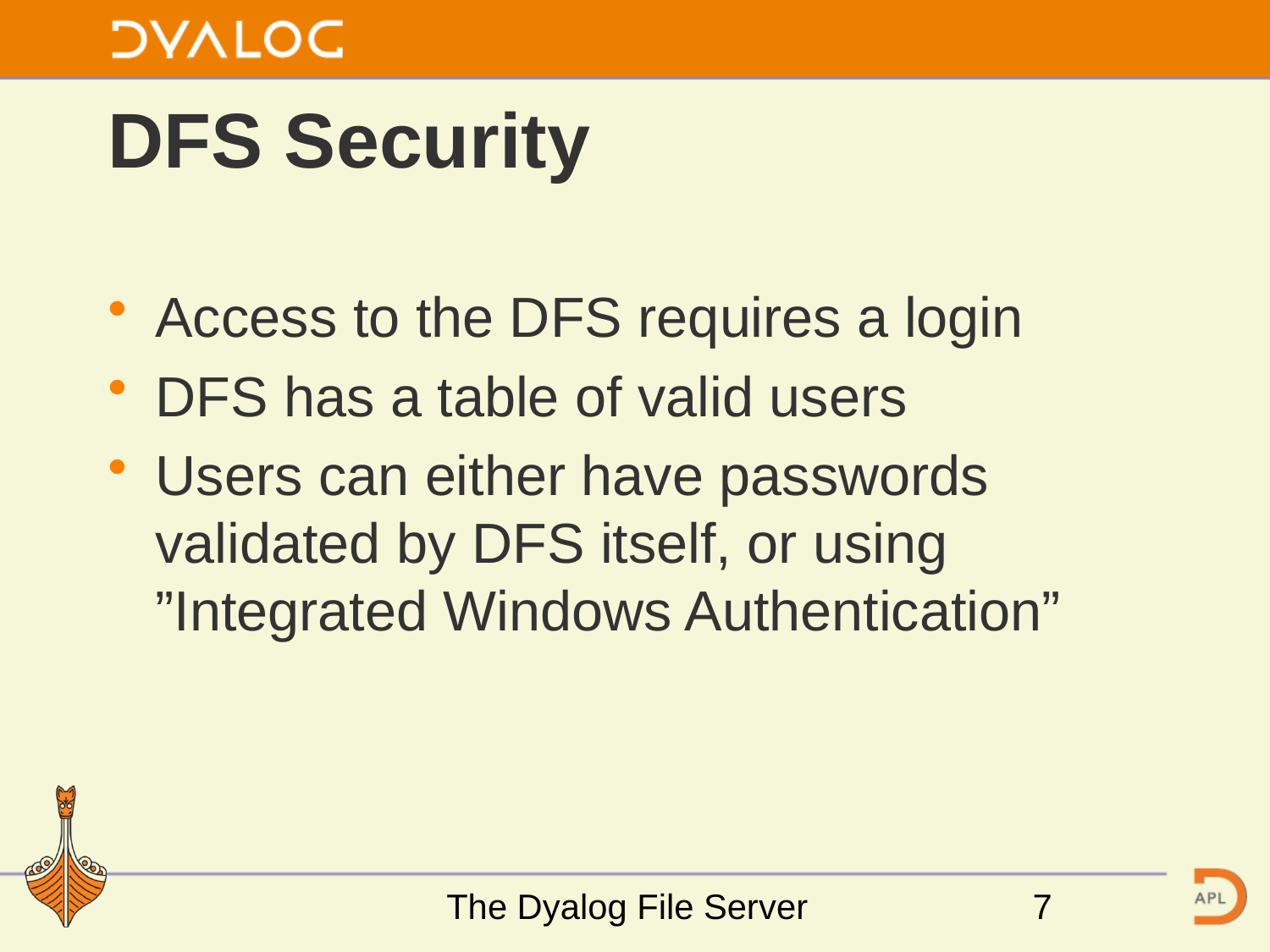

# DFS Security
Access to the DFS requires a login
DFS has a table of valid users
Users can either have passwords validated by DFS itself, or using ”Integrated Windows Authentication”

The Dyalog File Server
7